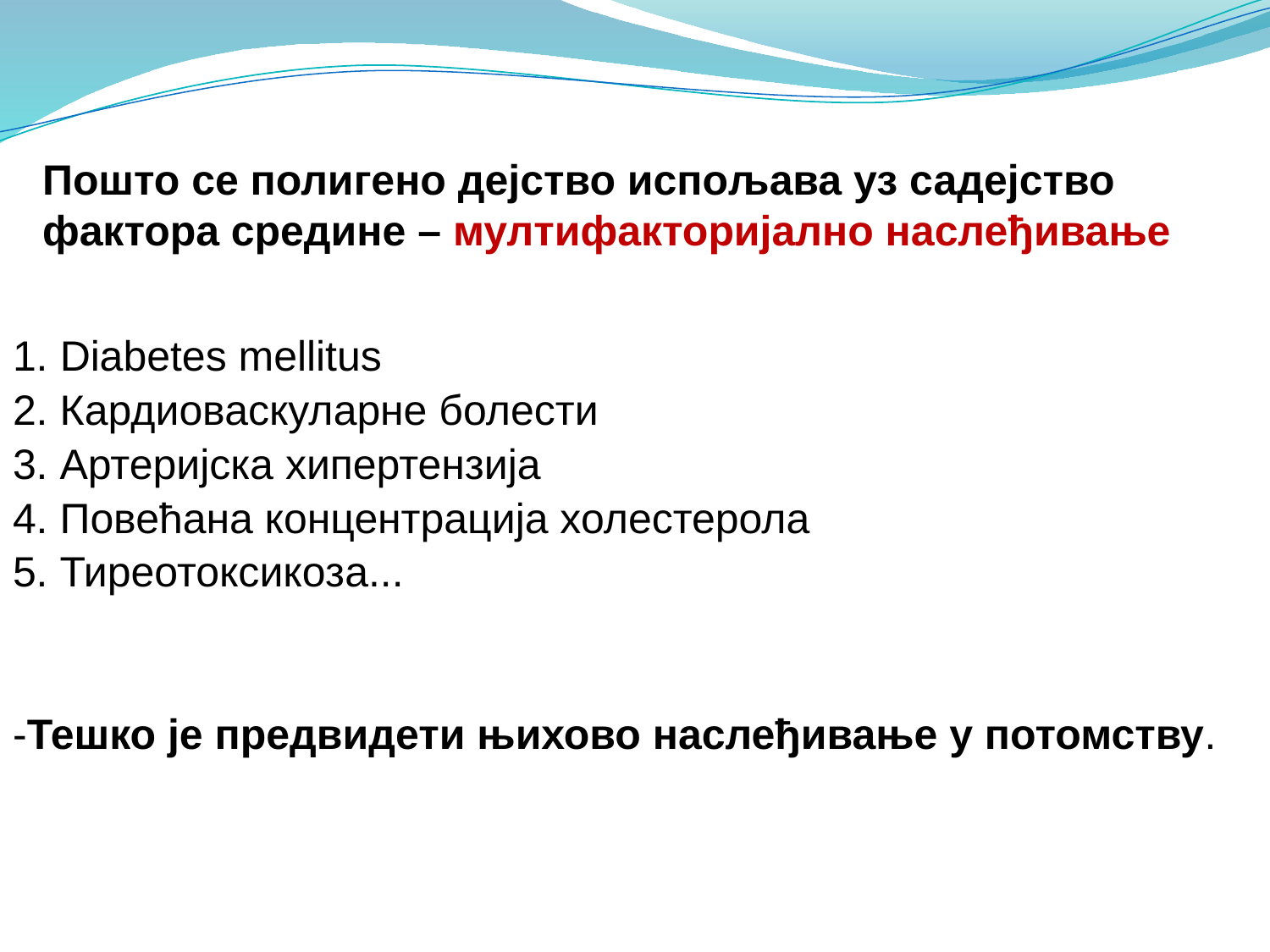

# Пошто се полигено дејство испољава уз садејство фактора средине – мултифакторијално наслеђивање
1. Diabetes mellitus
2. Кардиоваскуларне болести
3. Артеријска хипертензија
4. Повећана концентрација холестерола
5. Тиреотоксикоза...

-Тешко је предвидети њихово наслеђивање у потомству.